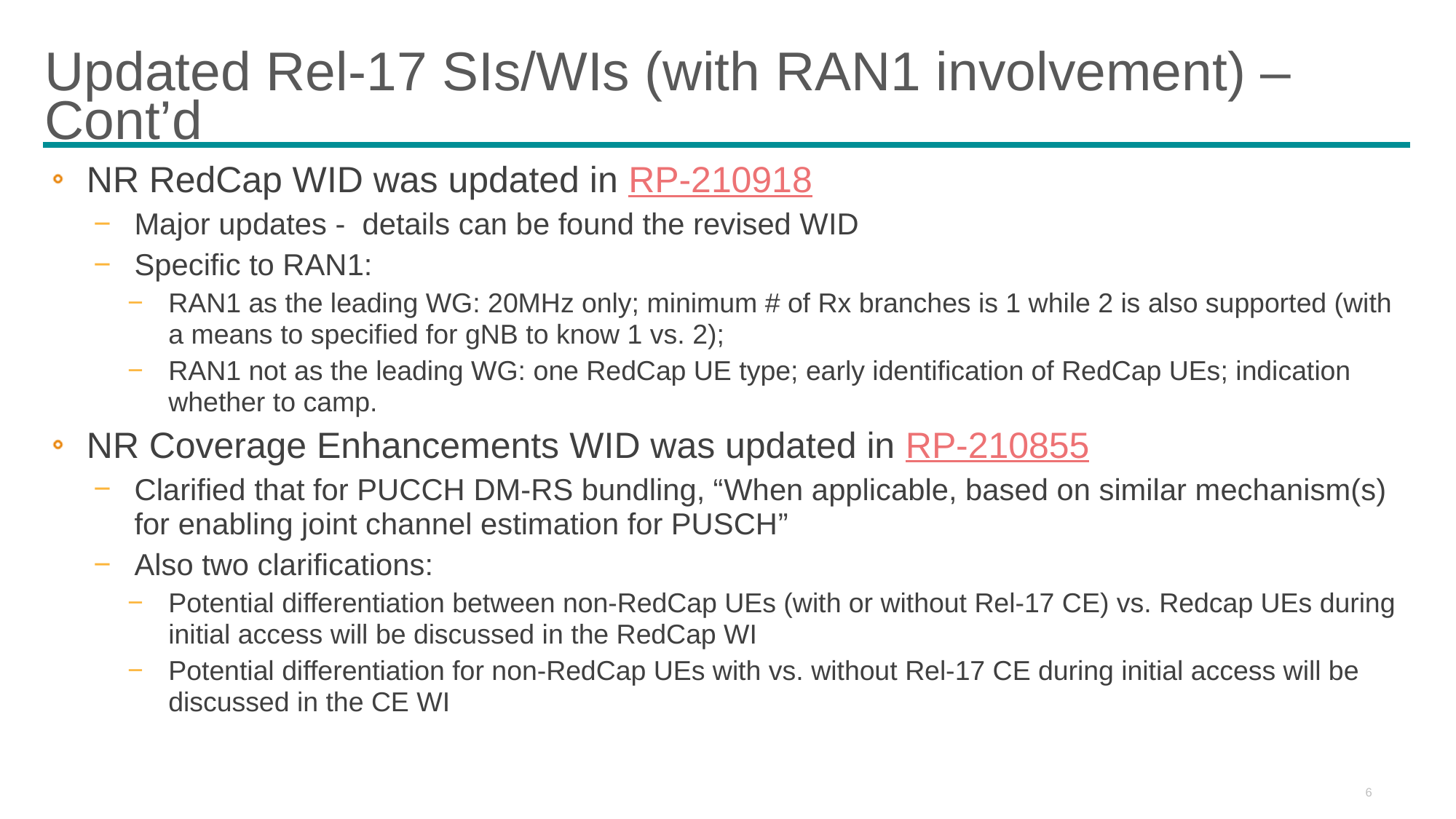

# Updated Rel-17 SIs/WIs (with RAN1 involvement) – Cont’d
NR RedCap WID was updated in RP-210918
Major updates -  details can be found the revised WID
Specific to RAN1:
RAN1 as the leading WG: 20MHz only; minimum # of Rx branches is 1 while 2 is also supported (with a means to specified for gNB to know 1 vs. 2);
RAN1 not as the leading WG: one RedCap UE type; early identification of RedCap UEs; indication whether to camp.
NR Coverage Enhancements WID was updated in RP-210855
Clarified that for PUCCH DM-RS bundling, “When applicable, based on similar mechanism(s) for enabling joint channel estimation for PUSCH”
Also two clarifications:
Potential differentiation between non-RedCap UEs (with or without Rel-17 CE) vs. Redcap UEs during initial access will be discussed in the RedCap WI
Potential differentiation for non-RedCap UEs with vs. without Rel-17 CE during initial access will be discussed in the CE WI